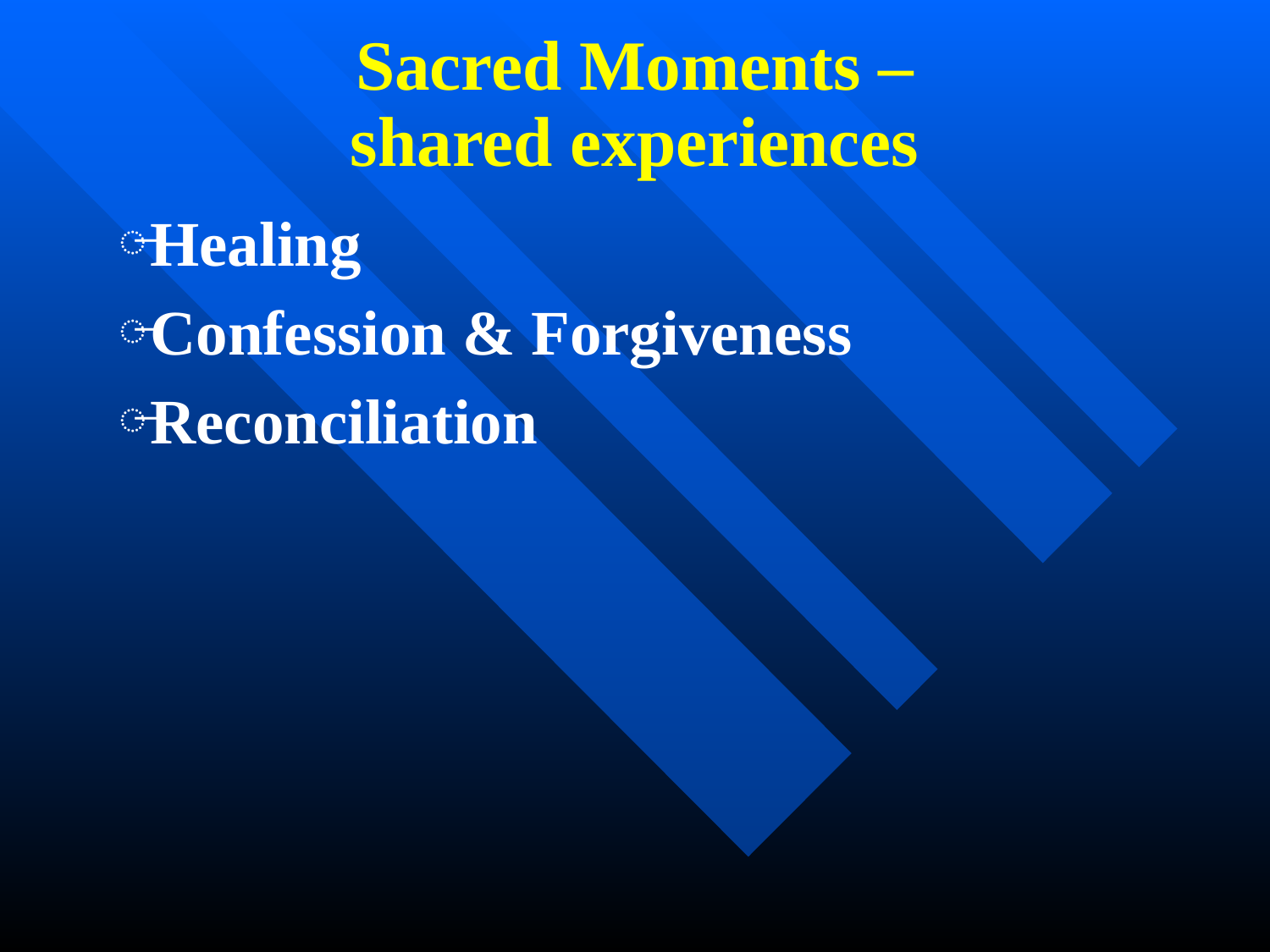

Sacred Moments –
shared experiences
Healing
Confession & Forgiveness
Reconciliation